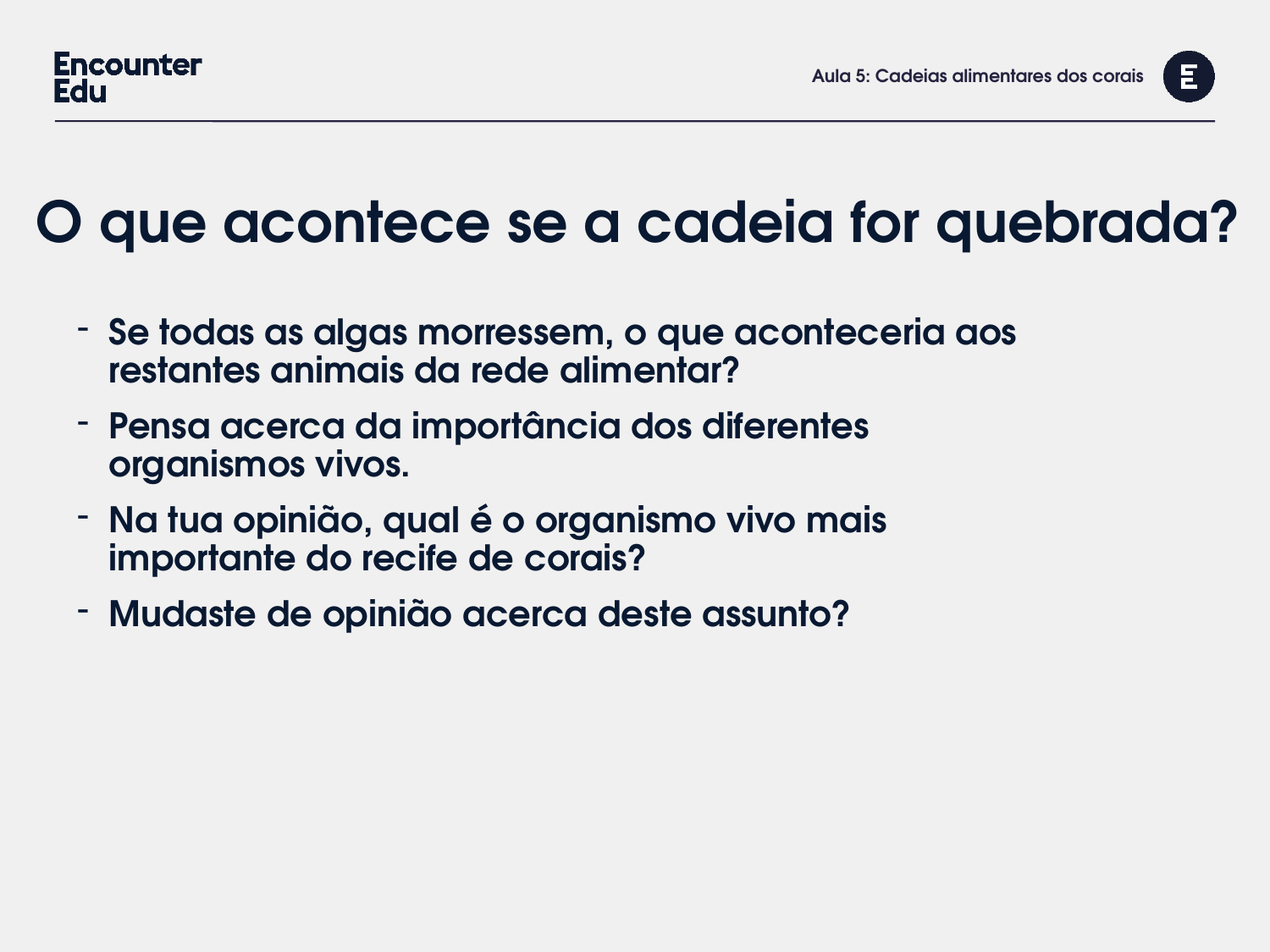

# Aula 5: Cadeias alimentares dos corais
O que acontece se a cadeia for quebrada?
Se todas as algas morressem, o que aconteceria aos restantes animais da rede alimentar?
Pensa acerca da importância dos diferentes organismos vivos.
Na tua opinião, qual é o organismo vivo mais importante do recife de corais?
Mudaste de opinião acerca deste assunto?